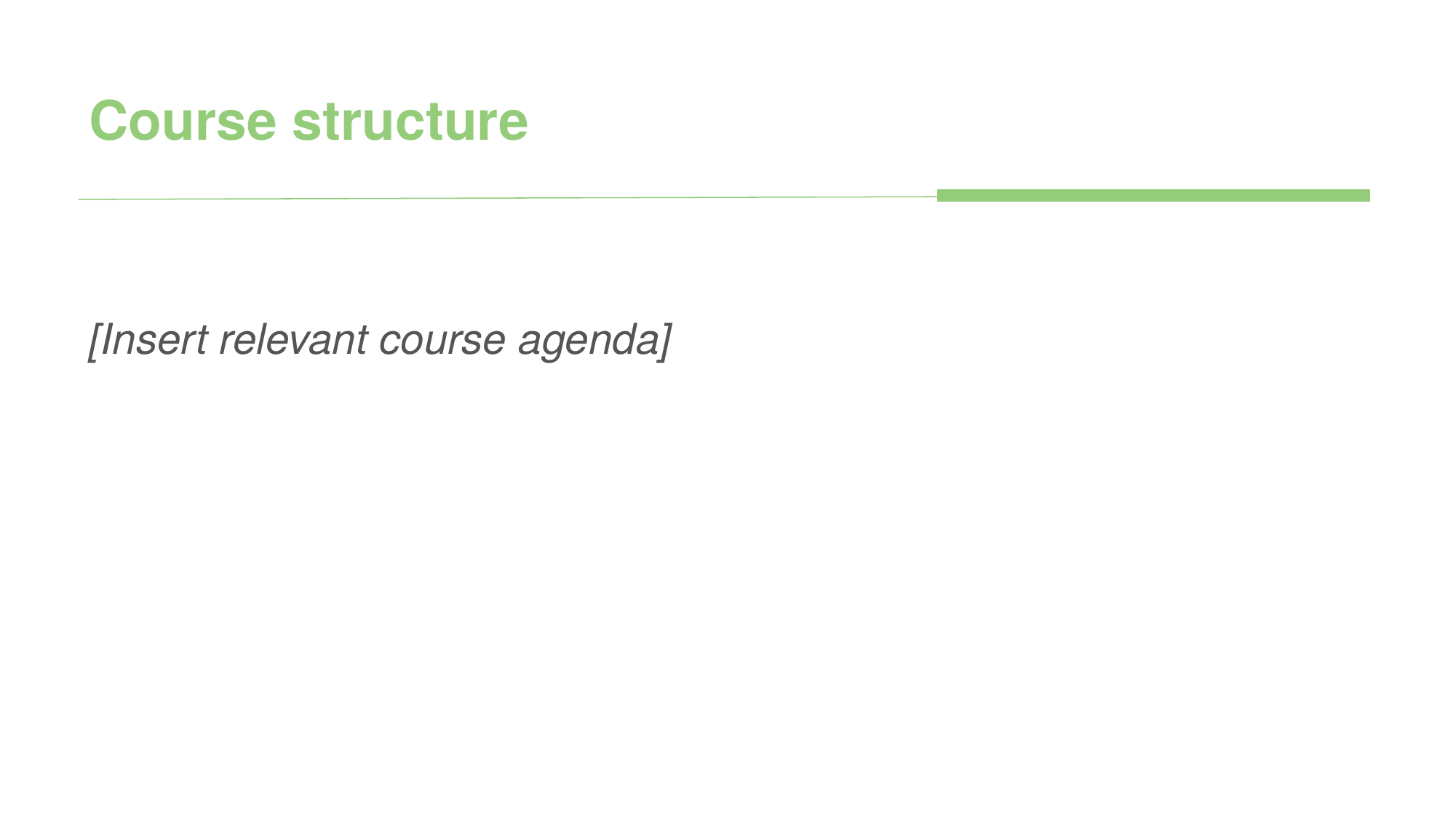

# Course structure
[Insert relevant course agenda]